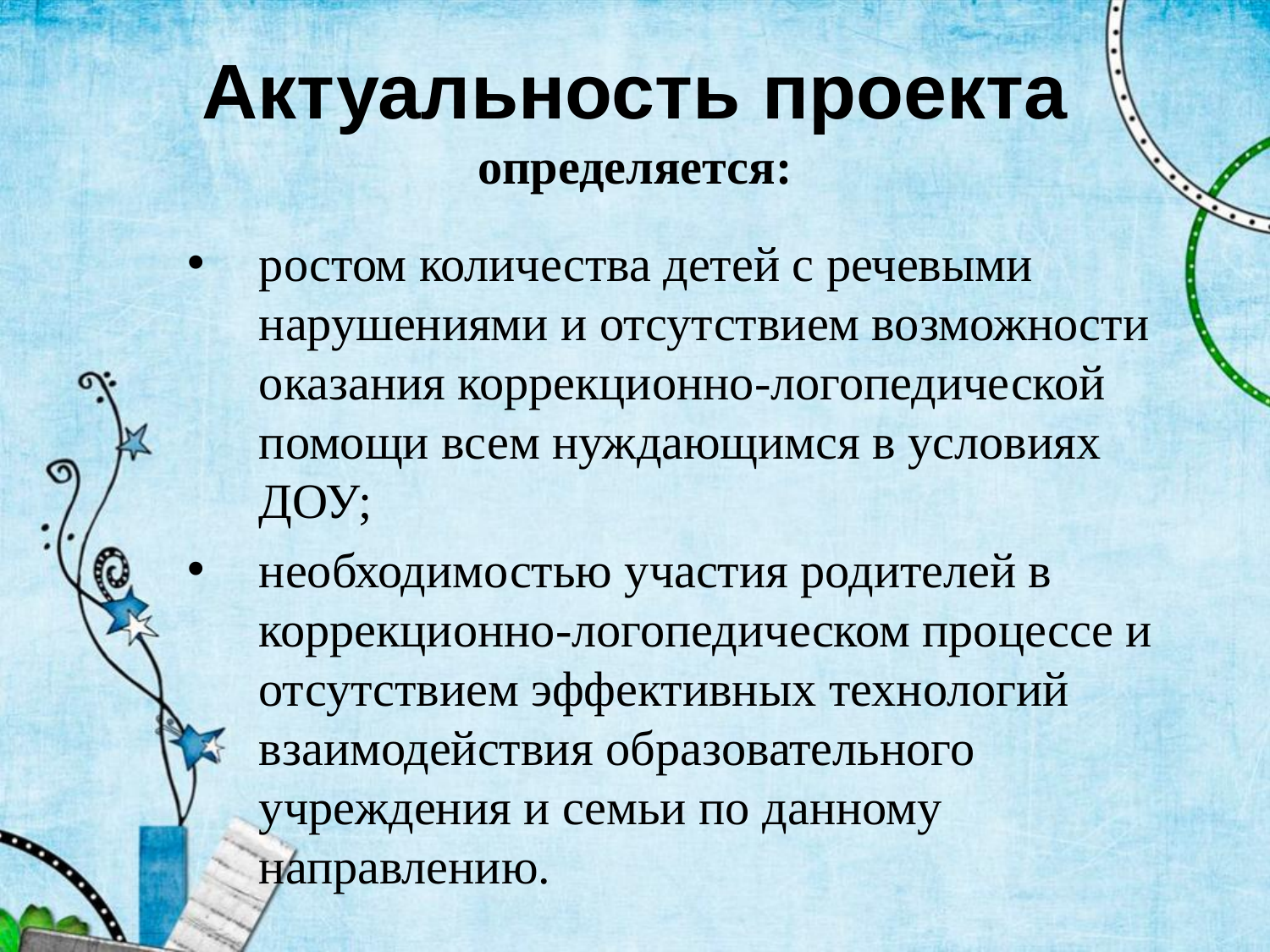

# Актуальность проекта определяется:
ростом количества детей с речевыми нарушениями и отсутствием возможности оказания коррекционно-логопедической помощи всем нуждающимся в условиях ДОУ;
необходимостью участия родителей в коррекционно-логопедическом процессе и отсутствием эффективных технологий взаимодействия образовательного учреждения и семьи по данному направлению.